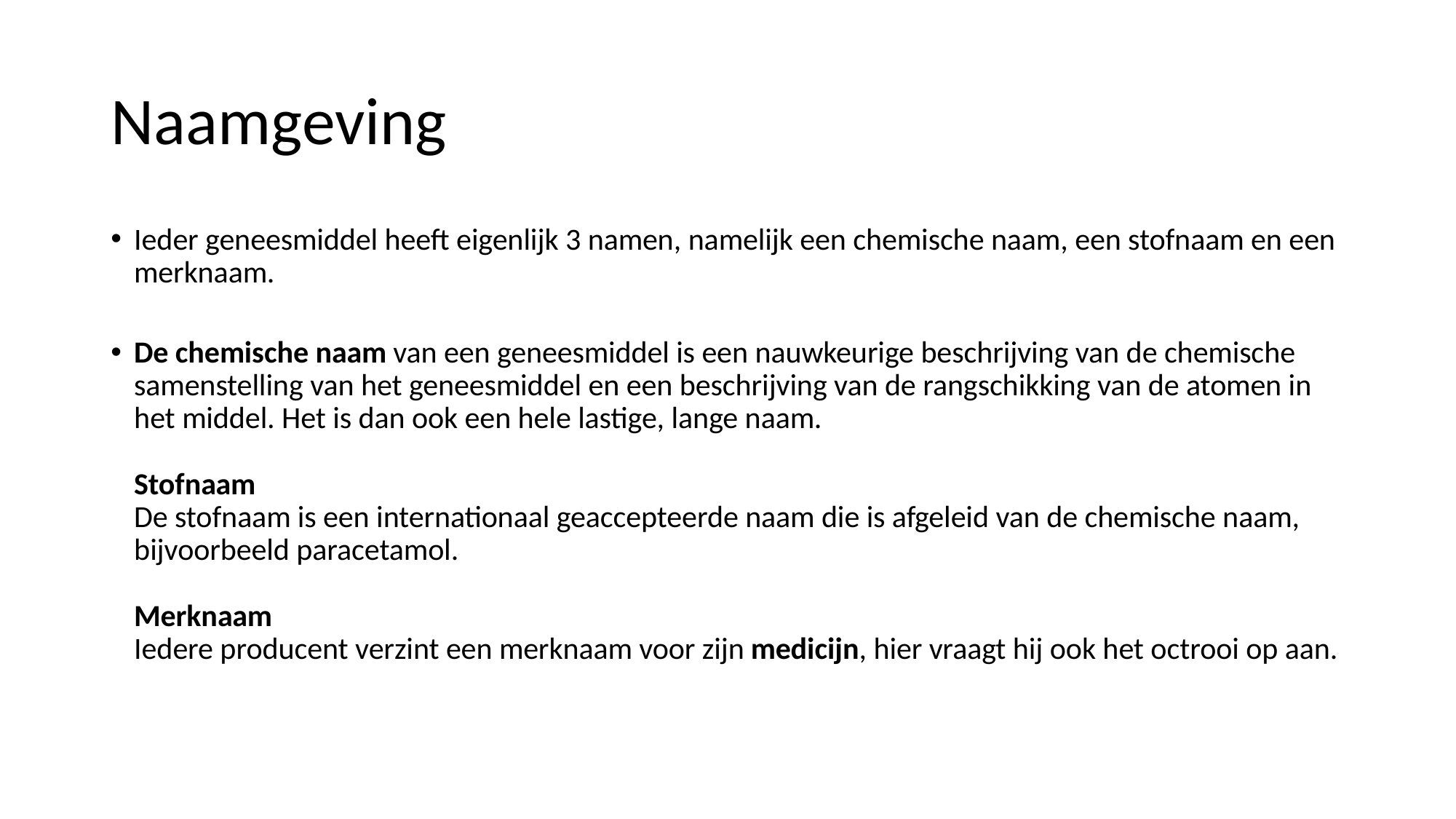

# Naamgeving
Ieder geneesmiddel heeft eigenlijk 3 namen, namelijk een chemische naam, een stofnaam en een merknaam.
De chemische naam van een geneesmiddel is een nauwkeurige beschrijving van de chemische samenstelling van het geneesmiddel en een beschrijving van de rangschikking van de atomen in het middel. Het is dan ook een hele lastige, lange naam.
Stofnaam
De stofnaam is een internationaal geaccepteerde naam die is afgeleid van de chemische naam, bijvoorbeeld paracetamol.
Merknaam
Iedere producent verzint een merknaam voor zijn medicijn, hier vraagt hij ook het octrooi op aan.